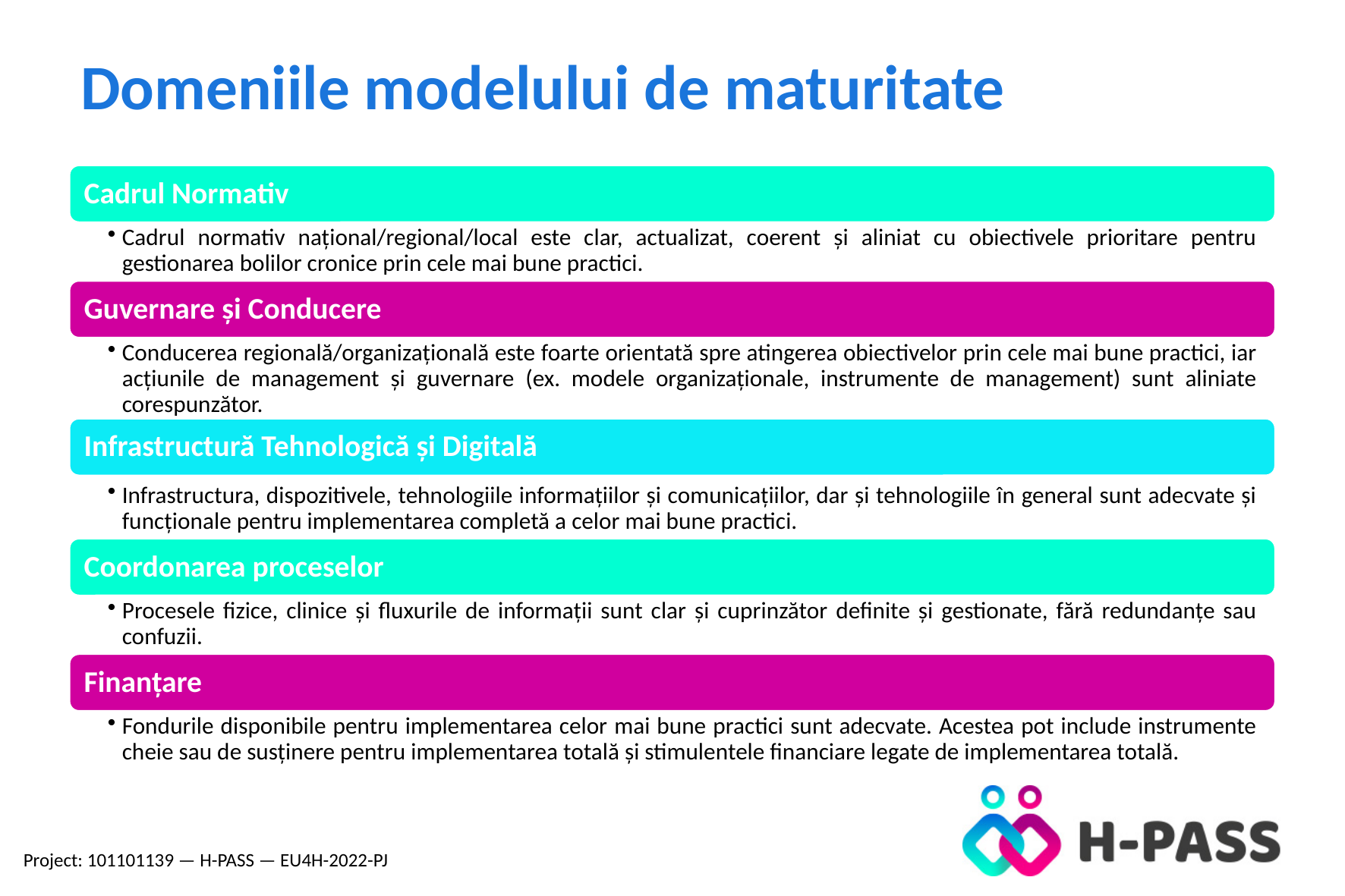

Domeniile modelului de maturitate
Cadrul Normativ
Cadrul normativ național/regional/local este clar, actualizat, coerent și aliniat cu obiectivele prioritare pentru gestionarea bolilor cronice prin cele mai bune practici.
Guvernare și Conducere
Conducerea regională/organizațională este foarte orientată spre atingerea obiectivelor prin cele mai bune practici, iar acțiunile de management și guvernare (ex. modele organizaționale, instrumente de management) sunt aliniate corespunzător.
Infrastructură Tehnologică și Digitală
Infrastructura, dispozitivele, tehnologiile informațiilor și comunicațiilor, dar și tehnologiile în general sunt adecvate și funcționale pentru implementarea completă a celor mai bune practici.
Coordonarea proceselor
Procesele fizice, clinice și fluxurile de informații sunt clar și cuprinzător definite și gestionate, fără redundanțe sau confuzii.
Finanțare
Fondurile disponibile pentru implementarea celor mai bune practici sunt adecvate. Acestea pot include instrumente cheie sau de susținere pentru implementarea totală și stimulentele financiare legate de implementarea totală.
Project: 101101139 — H-PASS — EU4H-2022-PJ